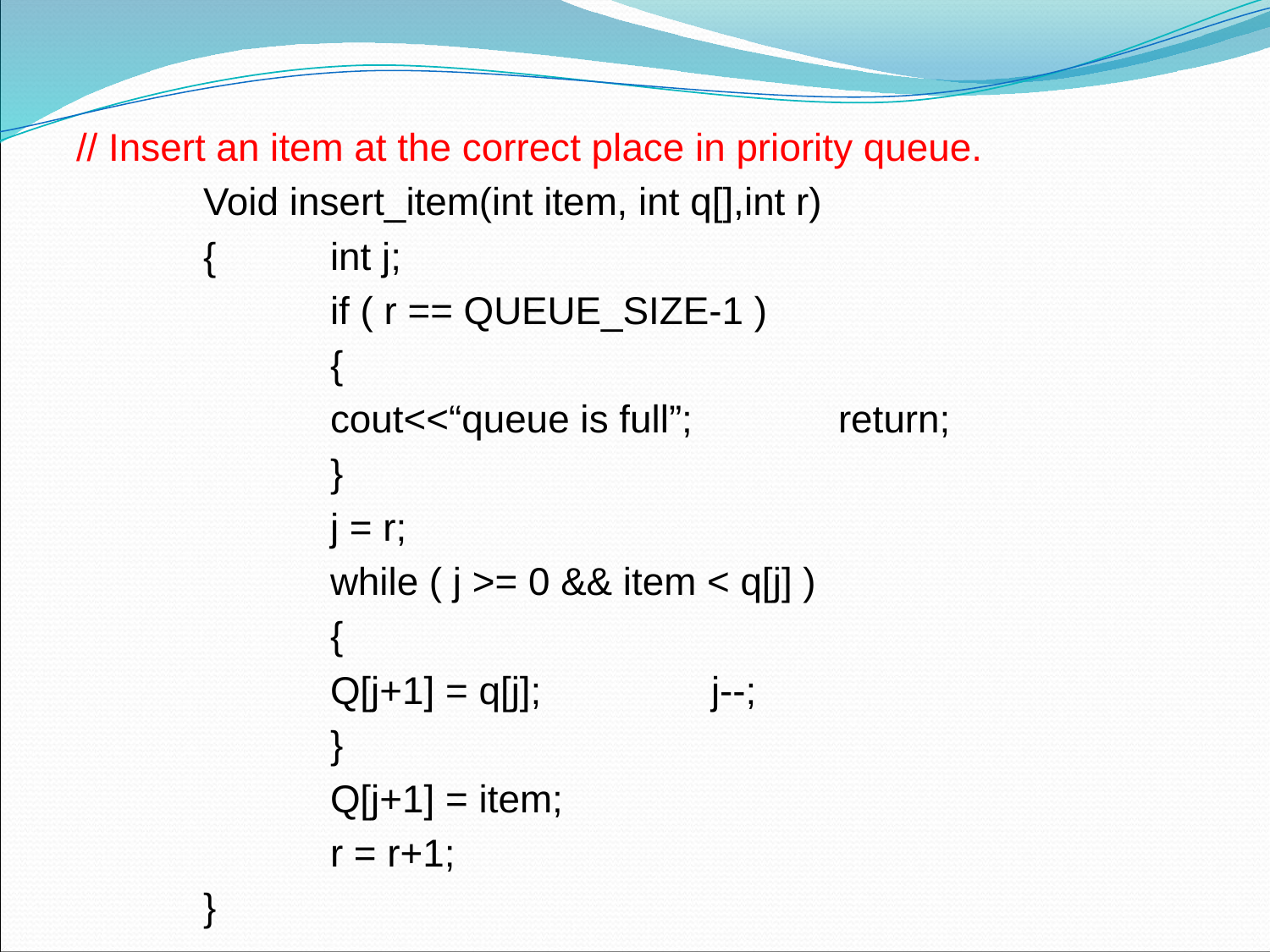

// Insert an item at the correct place in priority queue.
	Void insert_item(int item, int q[],int r)
	{	int j;
		if ( r == QUEUE_SIZE-1 )
		{
		cout<<“queue is full”;		return;
		}
		j = r;
		while ( j >= 0 && item < q[j] )
		{
		Q[j+1] = q[j];		j--;
		}
		Q[j+1] = item;
		r = r+1;
	}